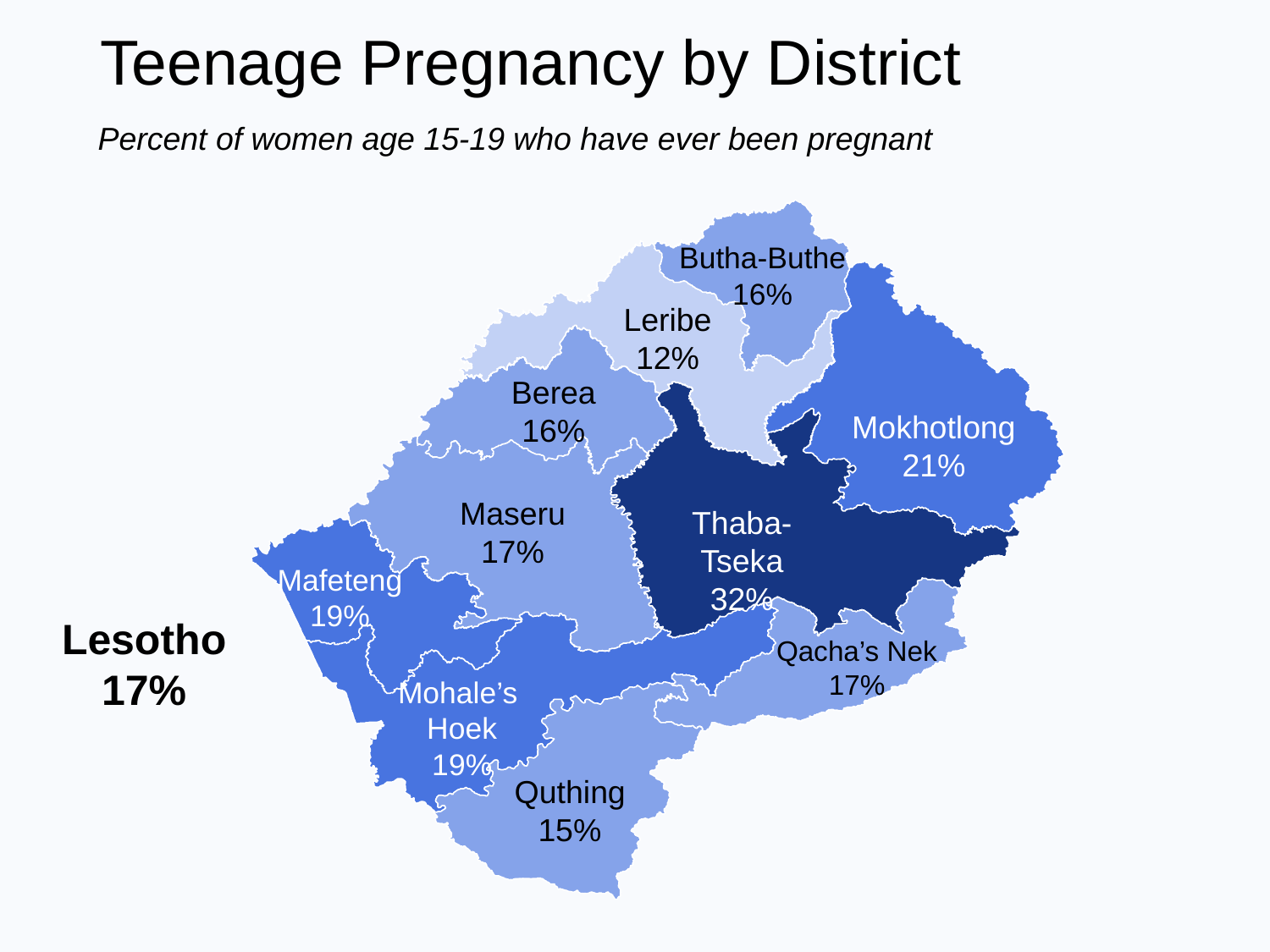

Teenage Pregnancy by District

Butha-Buthe
16%
Leribe
12%
Berea
16%
Mokhotlong
21%
Maseru
17%
Thaba-Tseka
32%
Mafeteng
19%
Qacha’s Nek
17%
Mohale’s
Hoek
19%
Quthing
15%
Percent of women age 15-19 who have ever been pregnant

Lesotho
17%